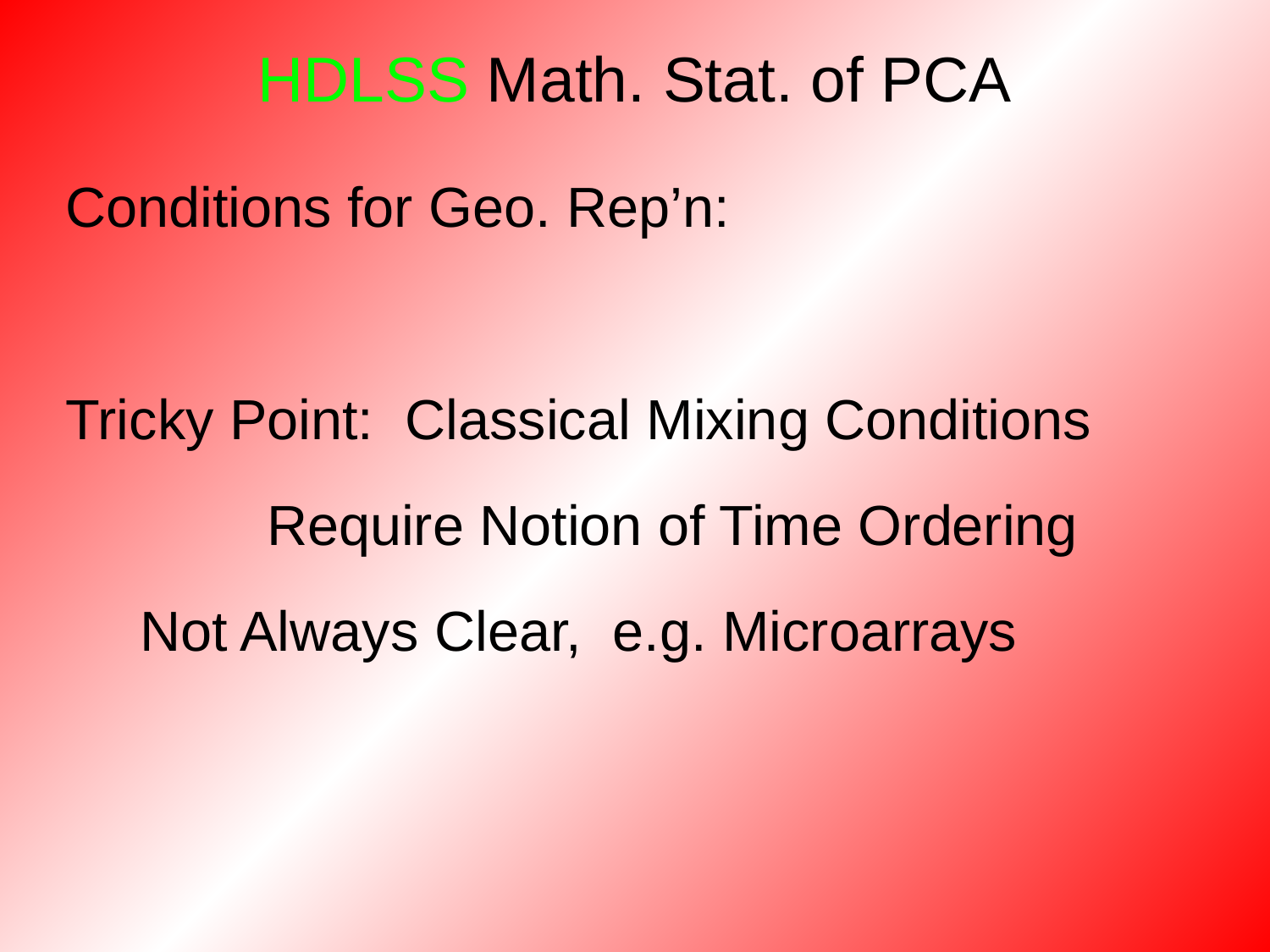

# HDLSS Math. Stat. of PCA
Conditions for Geo. Rep’n:

Tricky Point:  Classical Mixing Conditions
		Require Notion of Time Ordering
	Not Always Clear,  e.g. Microarrays